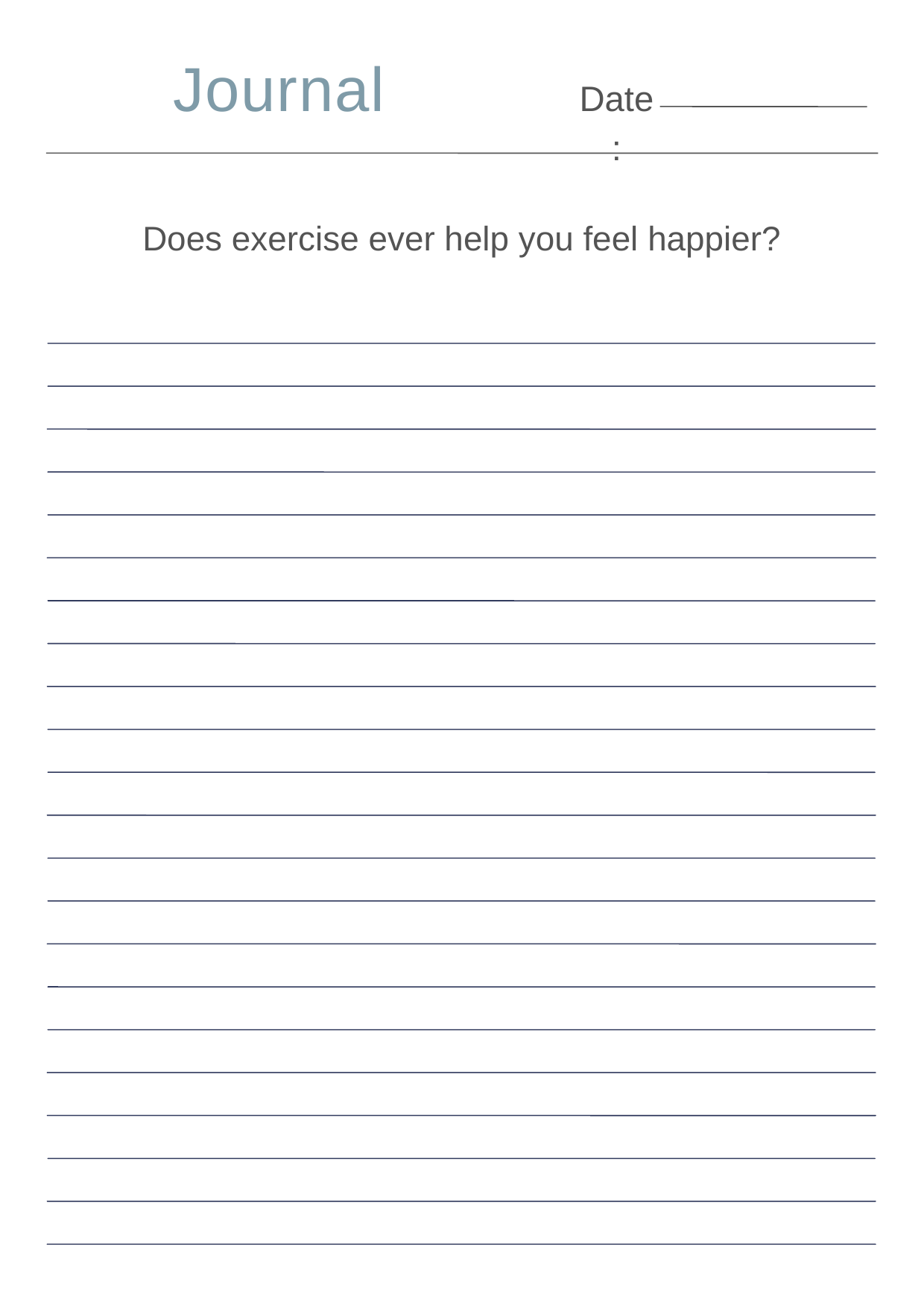

Journal
Date:

Does exercise ever help you feel happier?